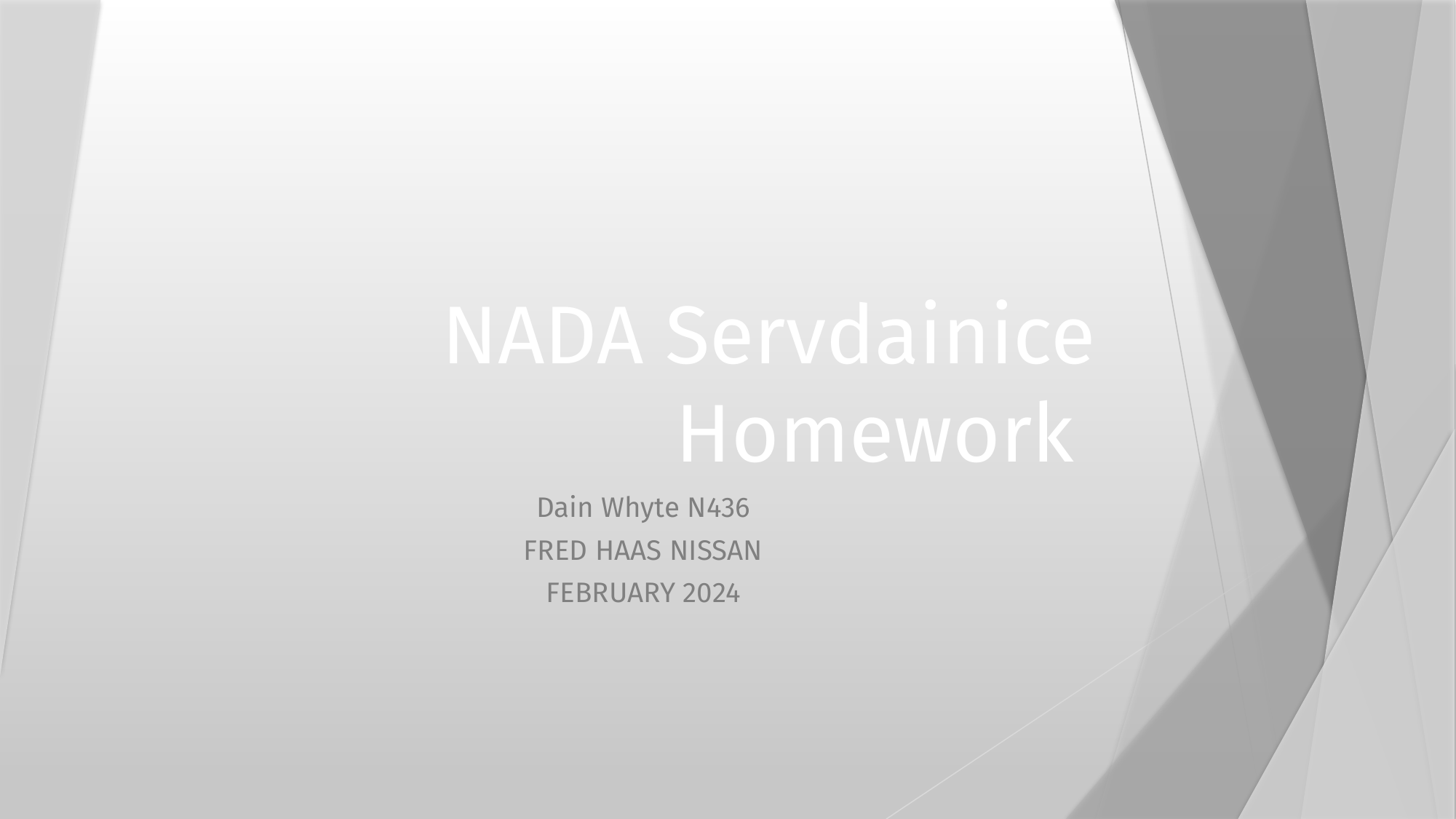

# NADA Servdainice Homework
Dain Whyte N436
FRED HAAS NISSAN
FEBRUARY 2024